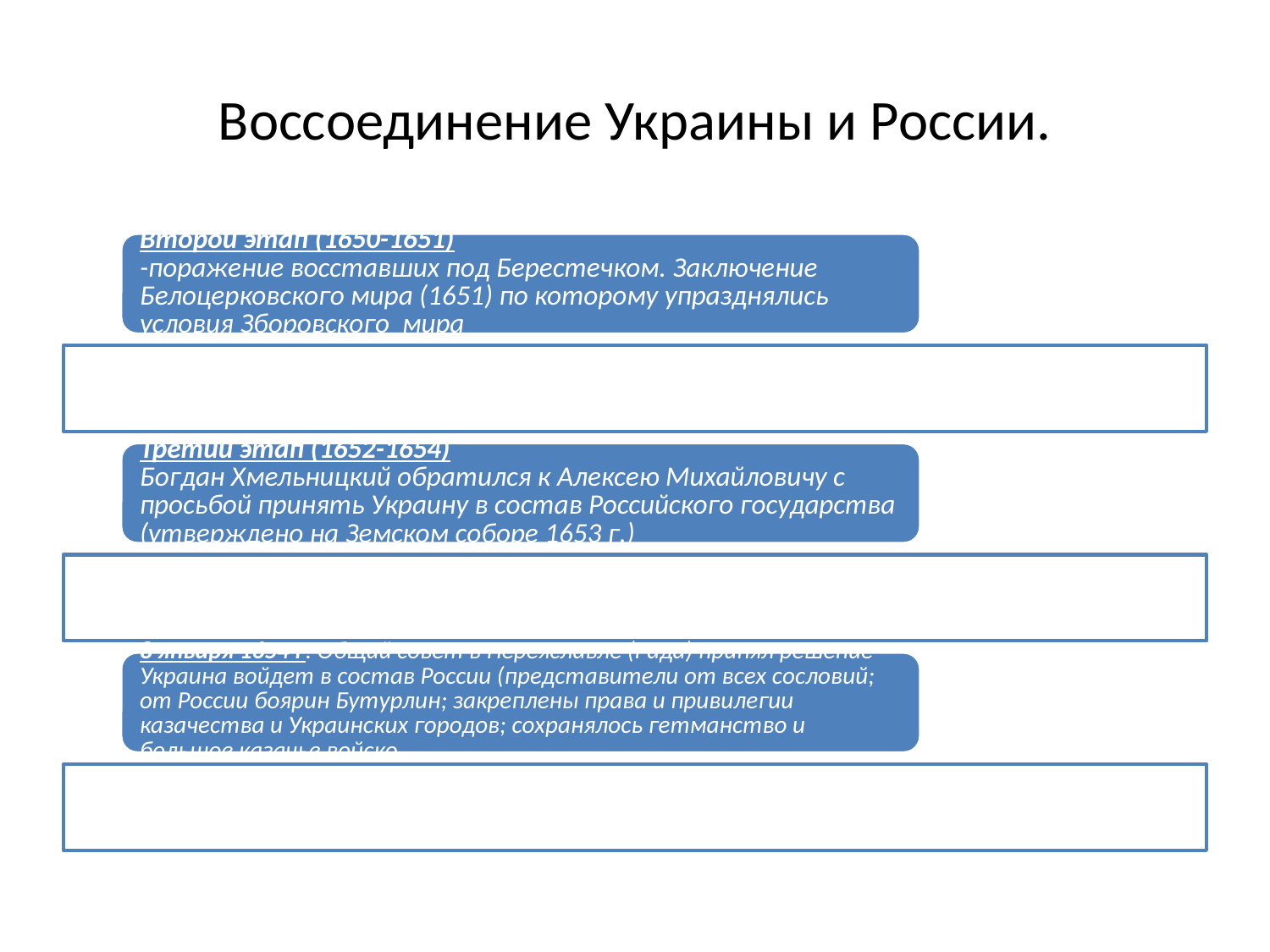

# Воссоединение Украины и России.
Второй этап (1650-1651)
-поражение восставших под Берестечком. Заключение Белоцерковского мира (1651) по которому упразднялись условия Зборовского  мира
Третий этап (1652-1654)
Богдан Хмельницкий обратился к Алексею Михайловичу с просьбой принять Украину в состав Российского государства (утверждено на Земском соборе 1653 г.)
8 января 1654 г. Общий совет в Переяславле (Рада) принял решение- Украина войдет в состав России (представители от всех сословий; от России боярин Бутурлин; закреплены права и привилегии казачества и Украинских городов; сохранялось гетманство и большое казачье войско.